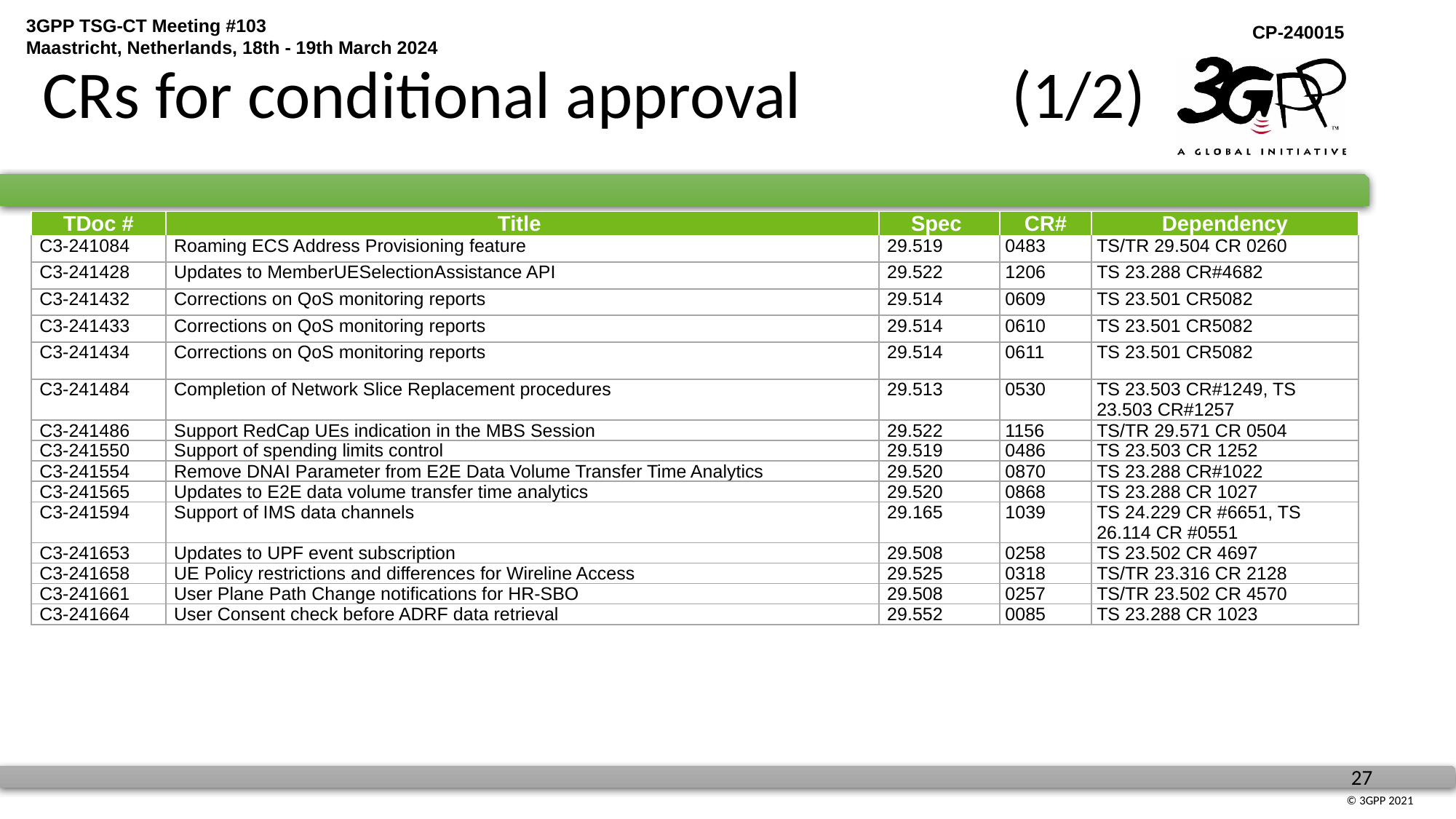

# CRs for conditional approval              (1/2)
| TDoc # | Title | Spec | CR# | Dependency |
| --- | --- | --- | --- | --- |
| C3-241084 | Roaming ECS Address Provisioning feature | 29.519 | 0483 | TS/TR 29.504 CR 0260 |
| C3-241428 | Updates to MemberUESelectionAssistance API | 29.522 | 1206 | TS 23.288 CR#4682 |
| C3-241432 | Corrections on QoS monitoring reports | 29.514 | 0609 | TS 23.501 CR5082 |
| C3-241433 | Corrections on QoS monitoring reports | 29.514 | 0610 | TS 23.501 CR5082 |
| C3-241434 | Corrections on QoS monitoring reports | 29.514 | 0611 | TS 23.501 CR5082 |
| C3-241484 | Completion of Network Slice Replacement procedures | 29.513 | 0530 | TS 23.503 CR#1249, TS 23.503 CR#1257 |
| C3-241486 | Support RedCap UEs indication in the MBS Session | 29.522 | 1156 | TS/TR 29.571 CR 0504 |
| C3-241550 | Support of spending limits control | 29.519 | 0486 | TS 23.503 CR 1252 |
| C3-241554 | Remove DNAI Parameter from E2E Data Volume Transfer Time Analytics | 29.520 | 0870 | TS 23.288 CR#1022 |
| C3-241565 | Updates to E2E data volume transfer time analytics | 29.520 | 0868 | TS 23.288 CR 1027 |
| C3-241594 | Support of IMS data channels | 29.165 | 1039 | TS 24.229 CR #6651, TS 26.114 CR #0551 |
| C3-241653 | Updates to UPF event subscription | 29.508 | 0258 | TS 23.502 CR 4697 |
| C3-241658 | UE Policy restrictions and differences for Wireline Access | 29.525 | 0318 | TS/TR 23.316 CR 2128 |
| C3-241661 | User Plane Path Change notifications for HR-SBO | 29.508 | 0257 | TS/TR 23.502 CR 4570 |
| C3-241664 | User Consent check before ADRF data retrieval | 29.552 | 0085 | TS 23.288 CR 1023 |